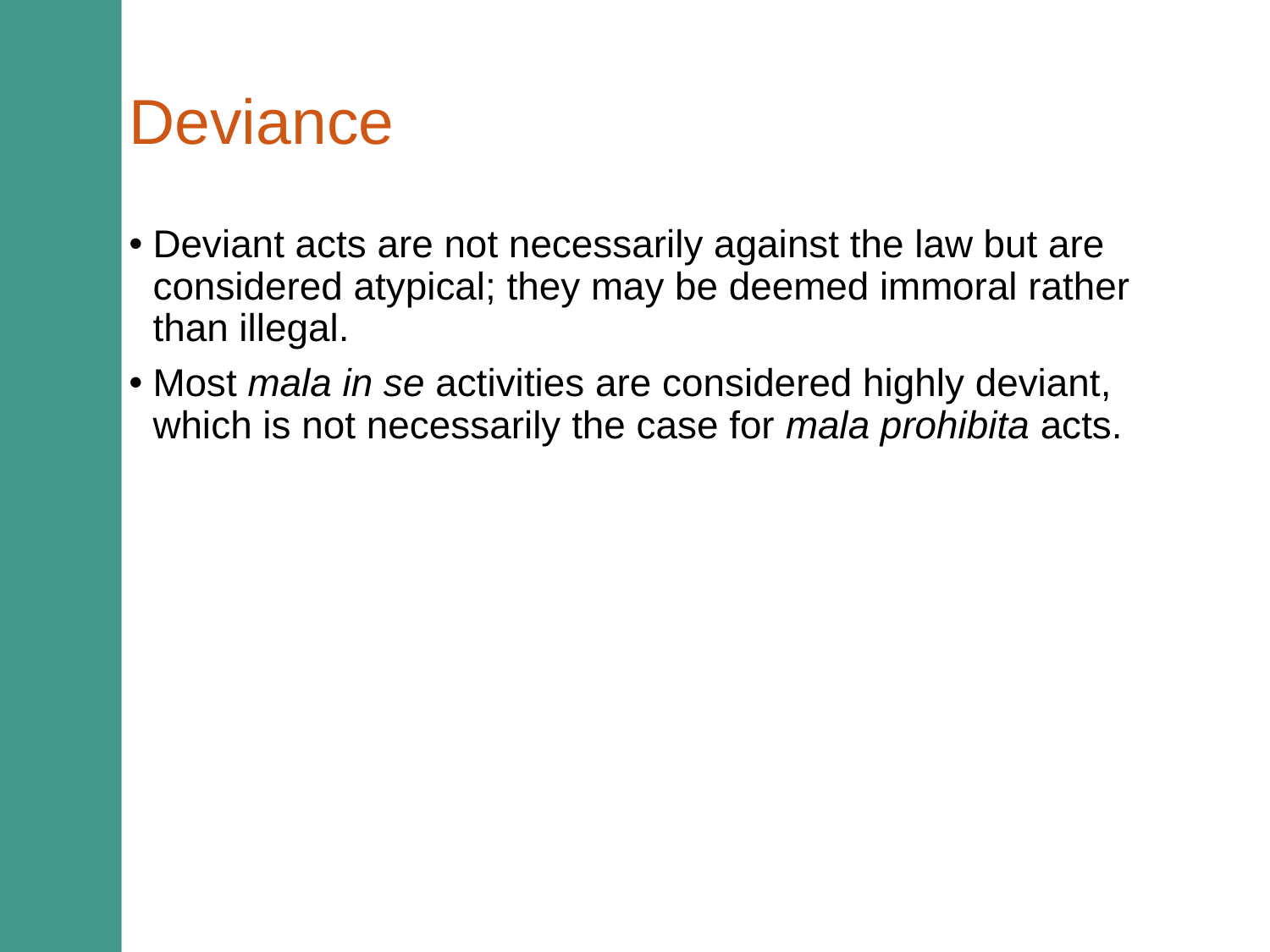

# Deviance
Deviant acts are not necessarily against the law but are considered atypical; they may be deemed immoral rather than illegal.
Most mala in se activities are considered highly deviant, which is not necessarily the case for mala prohibita acts.